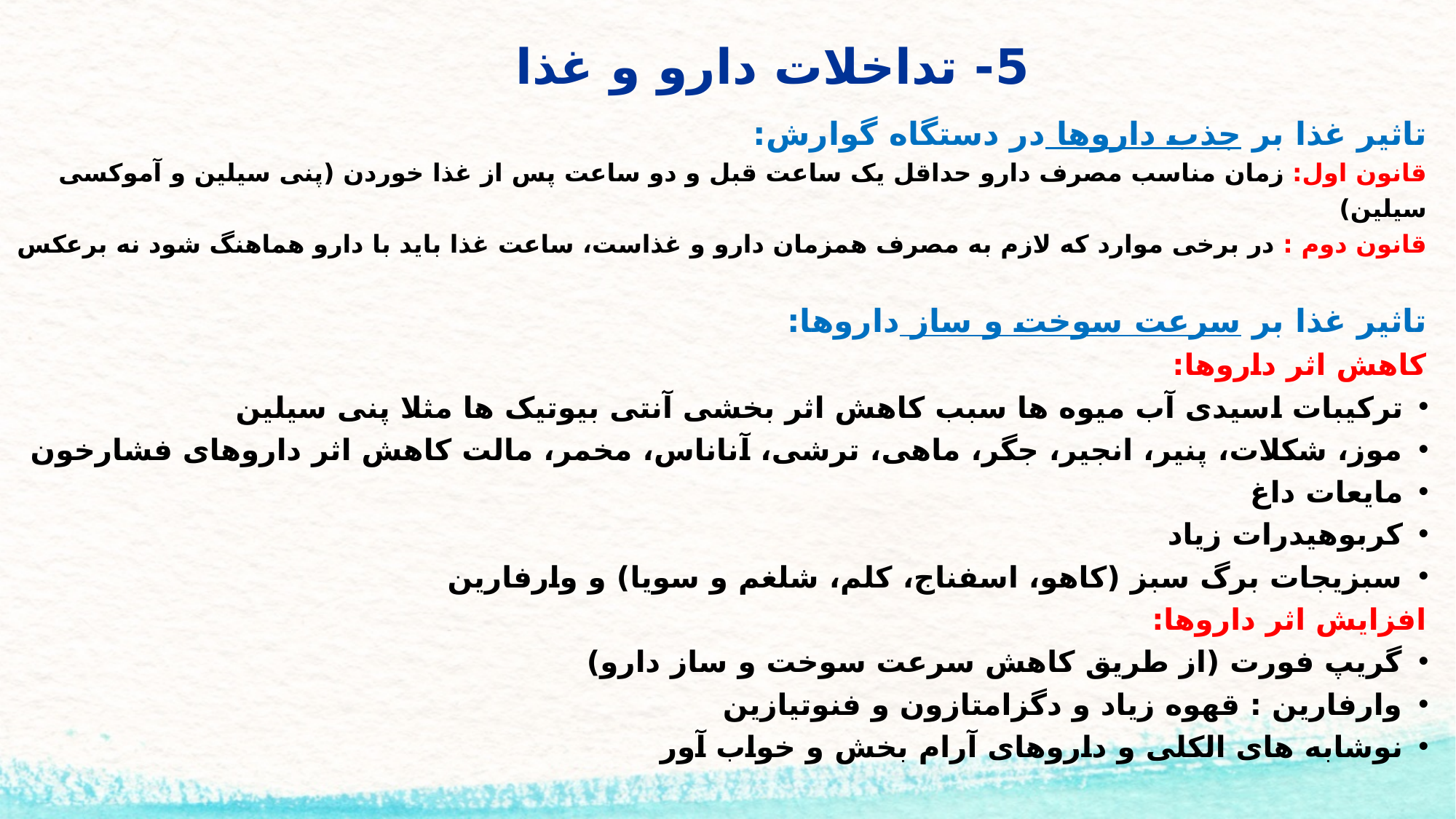

# 5- تداخلات دارو و غذا
تاثیر غذا بر جذب داروها در دستگاه گوارش:
قانون اول: زمان مناسب مصرف دارو حداقل یک ساعت قبل و دو ساعت پس از غذا خوردن (پنی سیلین و آموکسی سیلین)
قانون دوم : در برخی موارد که لازم به مصرف همزمان دارو و غذاست، ساعت غذا باید با دارو هماهنگ شود نه برعکس

تاثیر غذا بر سرعت سوخت و ساز داروها:
کاهش اثر داروها:
ترکیبات اسیدی آب میوه ها سبب کاهش اثر بخشی آنتی بیوتیک ها مثلا پنی سیلین
موز، شکلات، پنیر، انجیر، جگر، ماهی، ترشی، آناناس، مخمر، مالت کاهش اثر داروهای فشارخون
مایعات داغ
کربوهیدرات زیاد
سبزیجات برگ سبز (کاهو، اسفناج، کلم، شلغم و سویا) و وارفارین
افزایش اثر داروها:
گریپ فورت (از طریق کاهش سرعت سوخت و ساز دارو)
وارفارین : قهوه زیاد و دگزامتازون و فنوتیازین
نوشابه های الکلی و داروهای آرام بخش و خواب آور